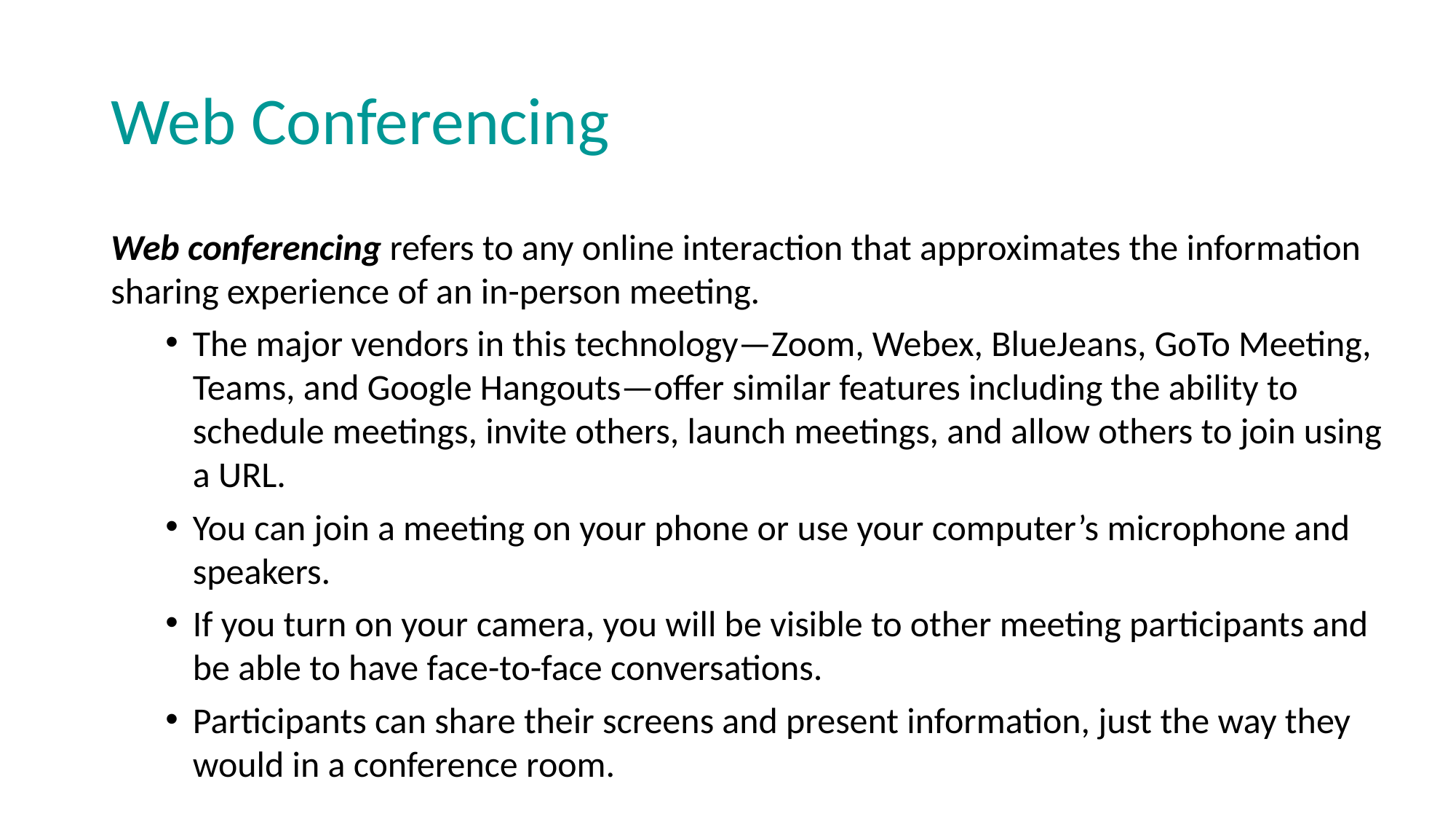

# Web Conferencing
Web conferencing refers to any online interaction that approximates the information sharing experience of an in-person meeting.
The major vendors in this technology—Zoom, Webex, BlueJeans, GoTo Meeting, Teams, and Google Hangouts—offer similar features including the ability to schedule meetings, invite others, launch meetings, and allow others to join using a URL.
You can join a meeting on your phone or use your computer’s microphone and speakers.
If you turn on your camera, you will be visible to other meeting participants and be able to have face-to-face conversations.
Participants can share their screens and present information, just the way they would in a conference room.